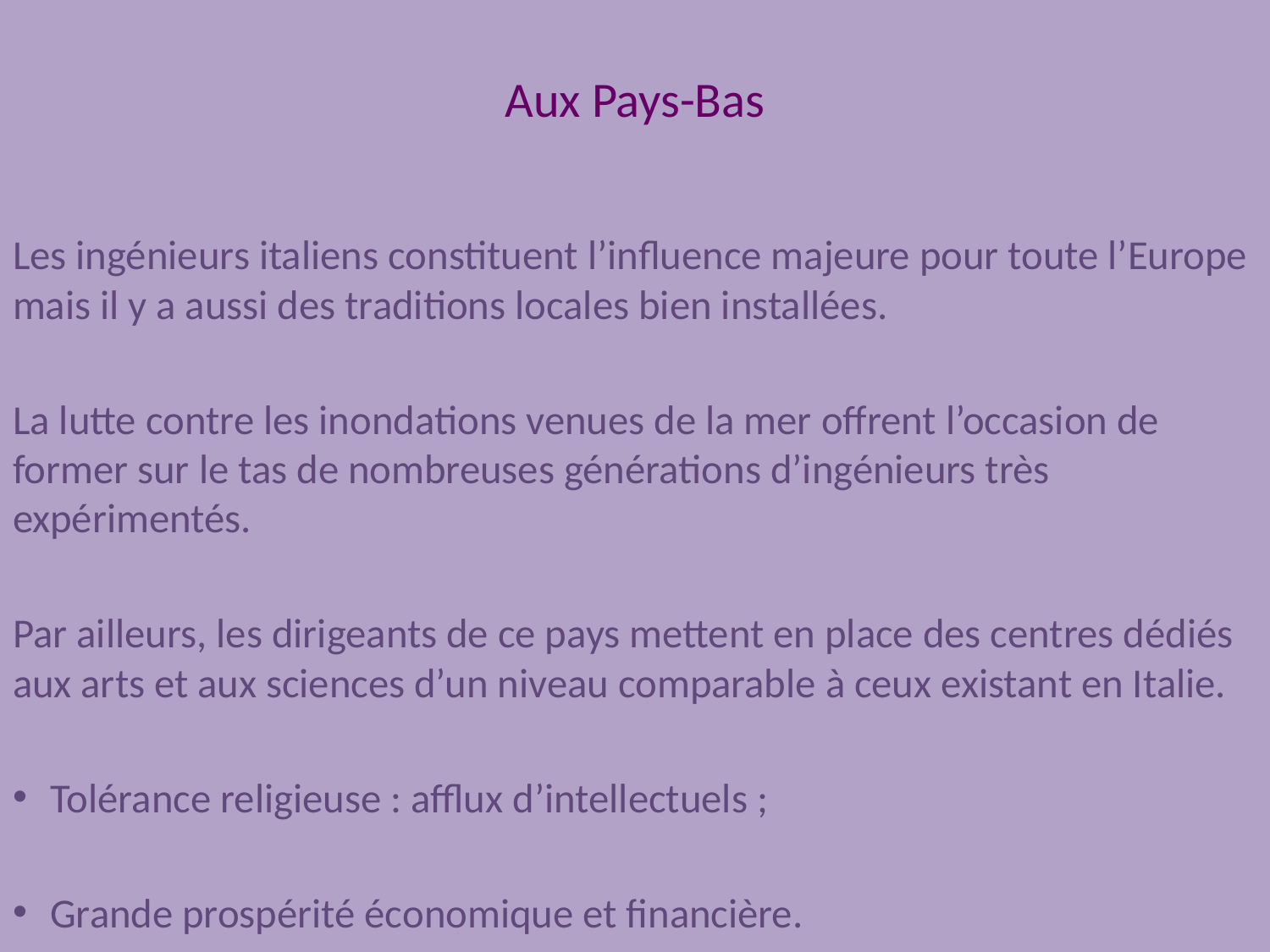

# Aux Pays-Bas
Les ingénieurs italiens constituent l’influence majeure pour toute l’Europe mais il y a aussi des traditions locales bien installées.

La lutte contre les inondations venues de la mer offrent l’occasion de former sur le tas de nombreuses générations d’ingénieurs très expérimentés.

Par ailleurs, les dirigeants de ce pays mettent en place des centres dédiés aux arts et aux sciences d’un niveau comparable à ceux existant en Italie.

Tolérance religieuse : afflux d’intellectuels ;

Grande prospérité économique et financière.